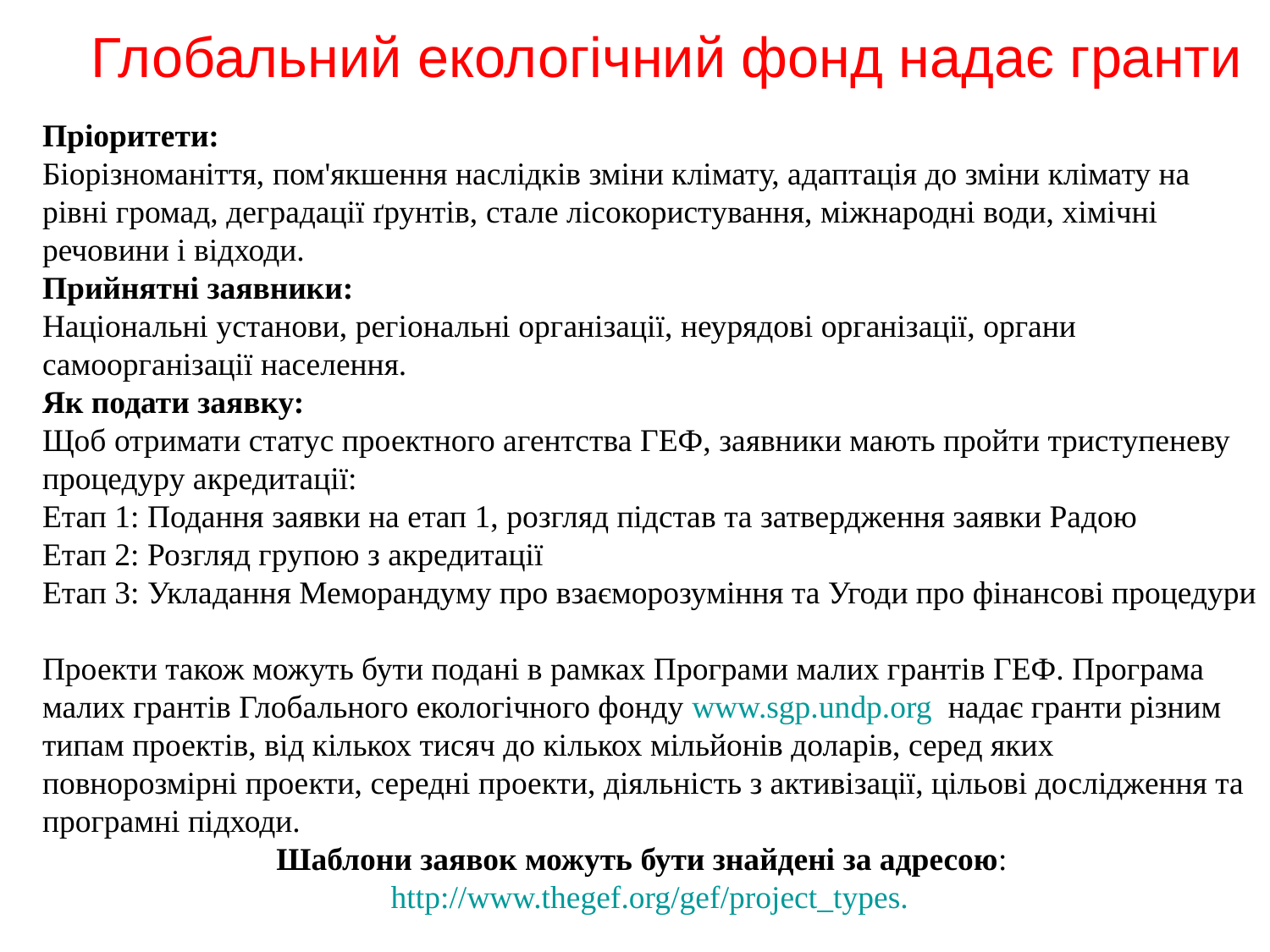

# Глобальний екологічний фонд надає гранти
Пріоритети:
Біорізноманіття, пом'якшення наслідків зміни клімату, адаптація до зміни клімату на рівні громад, деградації ґрунтів, стале лісокористування, міжнародні води, хімічні речовини і відходи.
Прийнятні заявники:
Національні установи, регіональні організації, неурядові організації, органи самоорганізації населення.
Як подати заявку:
Щоб отримати статус проектного агентства ГЕФ, заявники мають пройти триступеневу процедуру акредитації:
Етап 1: Подання заявки на етап 1, розгляд підстав та затвердження заявки Радою
Етап 2: Розгляд групою з акредитації
Етап 3: Укладання Меморандуму про взаєморозуміння та Угоди про фінансові процедури
Проекти також можуть бути подані в рамках Програми малих грантів ГЕФ. Програма малих грантів Глобального екологічного фонду www.sgp.undp.org  надає гранти різним типам проектів, від кількох тисяч до кількох мільйонів доларів, серед яких повнорозмірні проекти, середні проекти, діяльність з активізації, цільові дослідження та програмні підходи.
Шаблони заявок можуть бути знайдені за адресою:  http://www.thegef.org/gef/project_types.